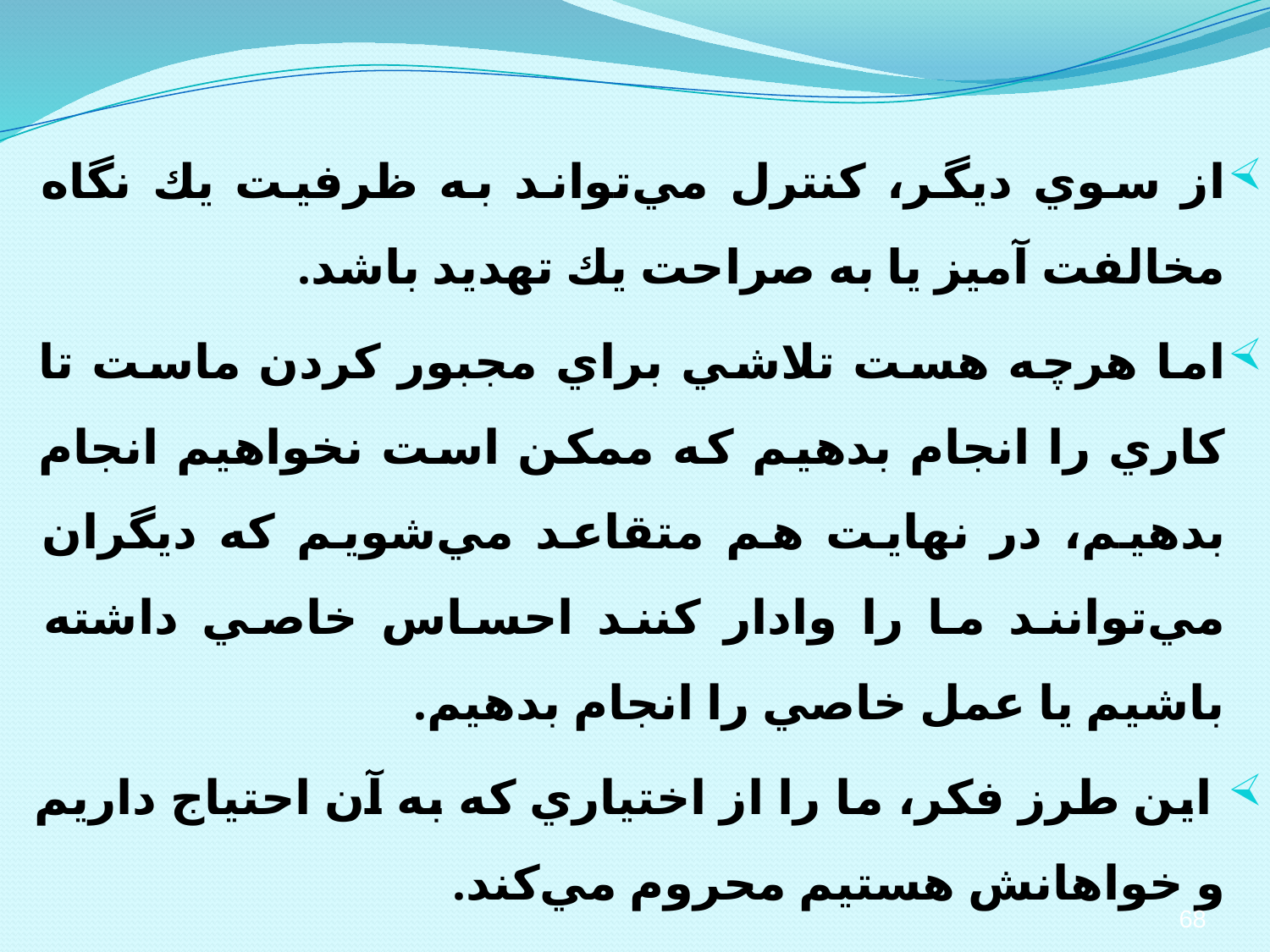

از سوي ديگر، كنترل مي‌تواند به ظرفيت يك نگاه مخالفت‌ آميز يا به صراحت يك تهديد باشد.
اما هرچه هست تلاشي براي مجبور كردن ماست تا كاري را انجام بدهيم كه ممكن است نخواهيم انجام بدهيم، در نهايت هم متقاعد مي‌شويم كه ديگران مي‌توانند ما را وادار كنند احساس خاصي داشته باشيم يا عمل خاصي را انجام بدهيم.
 اين طرز فكر، ما را از اختياري كه به آن احتياج داريم و خواهانش هستيم محروم مي‌كند.

68